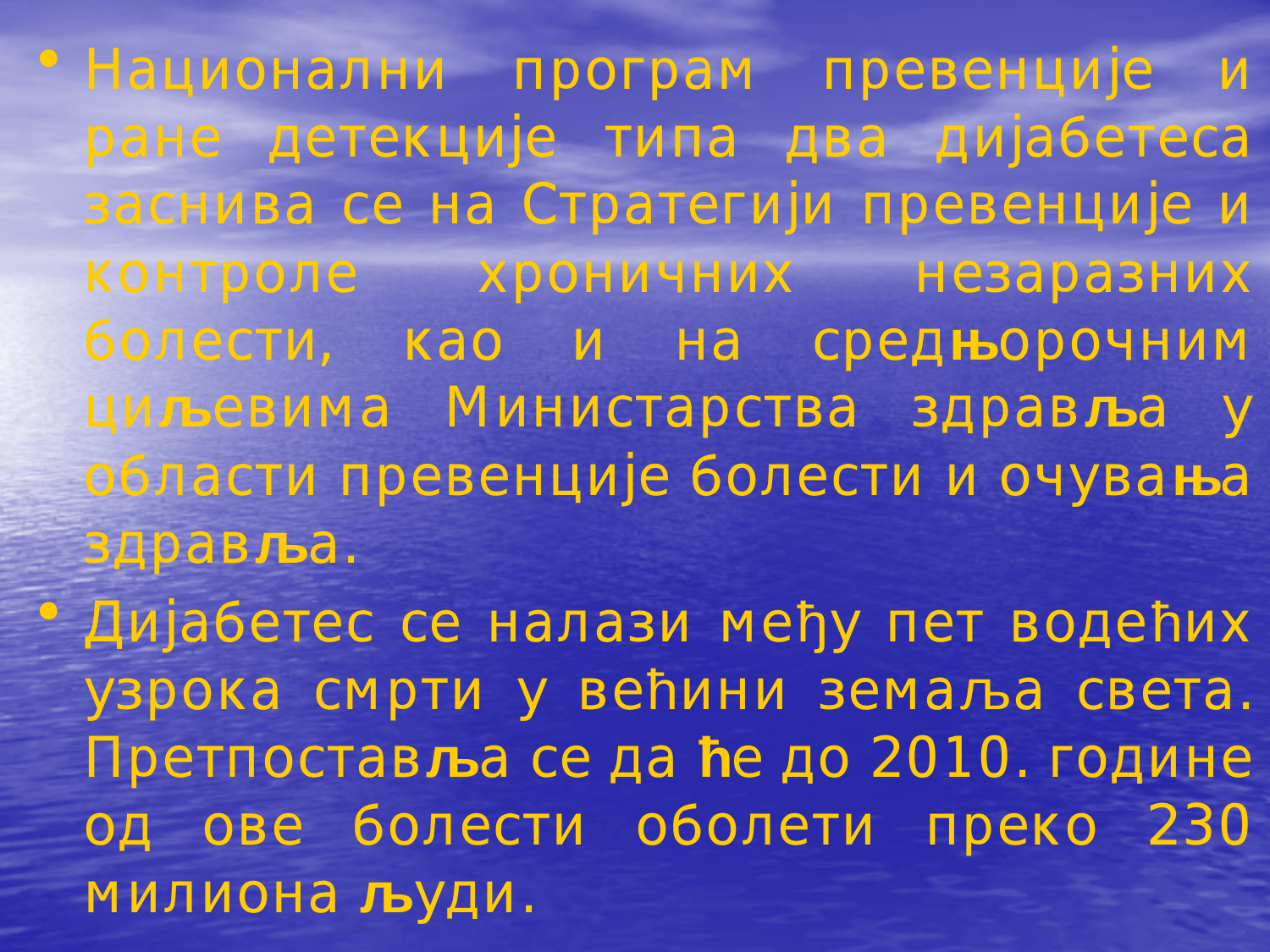

Национални програм превенције и ране детекције типа два дијабетеса заснива се на Стратегији превенције и контроле хроничних незаразних болести‚ као и на средњорочним циљевима Министарства здравља у области превенције болести и очувања здравља.
Дијабетес се налази међу пет водећих узрока смрти у већини земаља света. Претпоставља се да ће до 2010. године од ове болести оболети преко 230 милиона људи.